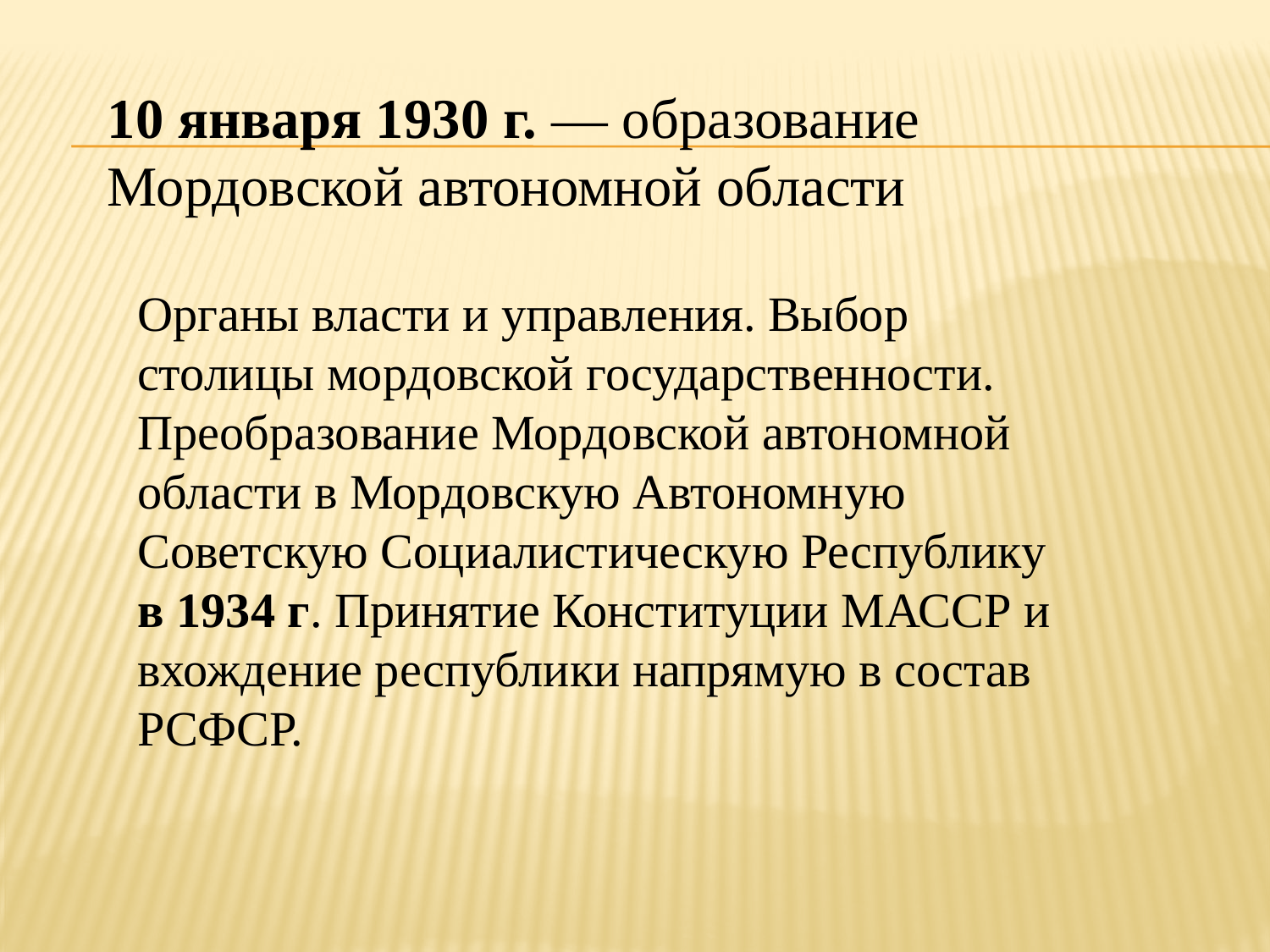

10 января 1930 г. — образование Мордовской автономной области
Органы власти и управления. Выбор столицы мордовской государственности. Преобразование Мордовской автономной области в Мордовскую Автономную Советскую Социалистическую Республику в 1934 г. Принятие Конституции МАССР и вхождение республики напрямую в состав РСФСР.